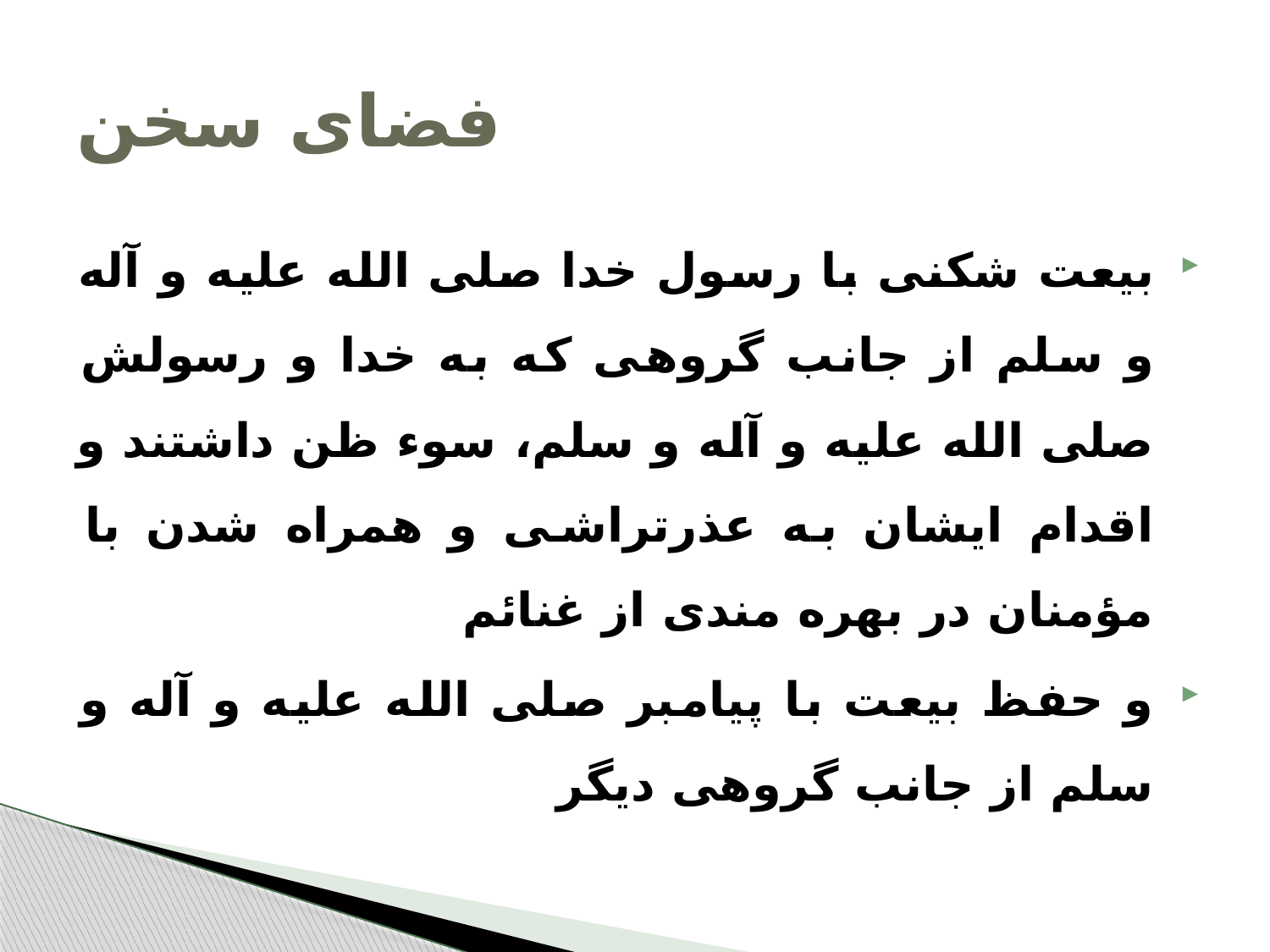

# فضای سخن
بیعت شکنی با رسول خدا صلی الله علیه و آله و سلم از جانب گروهی که به خدا و رسولش صلی الله علیه و آله و سلم، سوء ظن داشتند و اقدام ایشان به عذرتراشی و همراه شدن با مؤمنان در بهره مندی از غنائم
و حفظ بیعت با پیامبر صلی الله علیه و آله و سلم از جانب گروهی دیگر